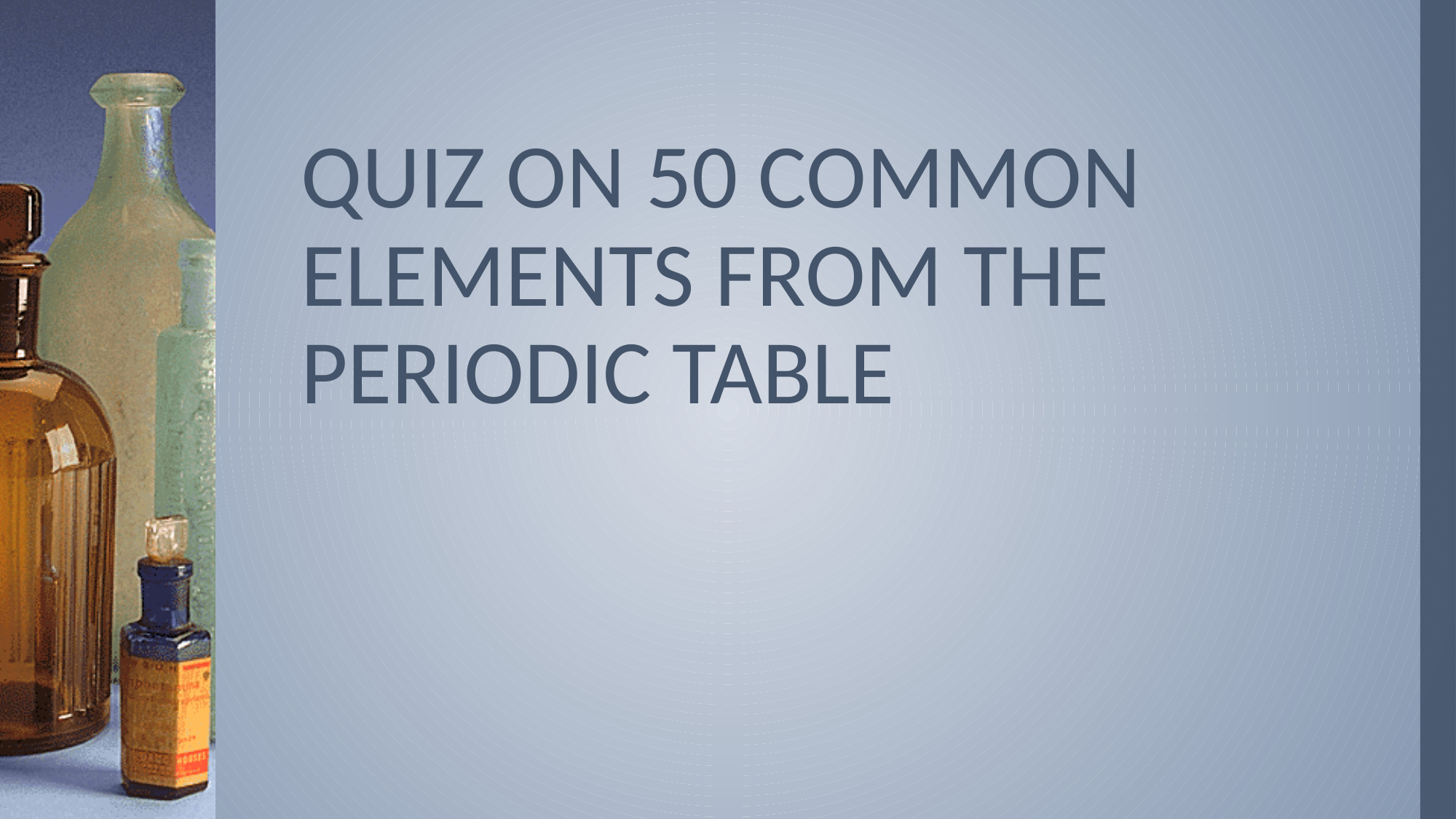

# QUIZ ON 50 COMMON ELEMENTS FROM THE PERIODIC TABLE